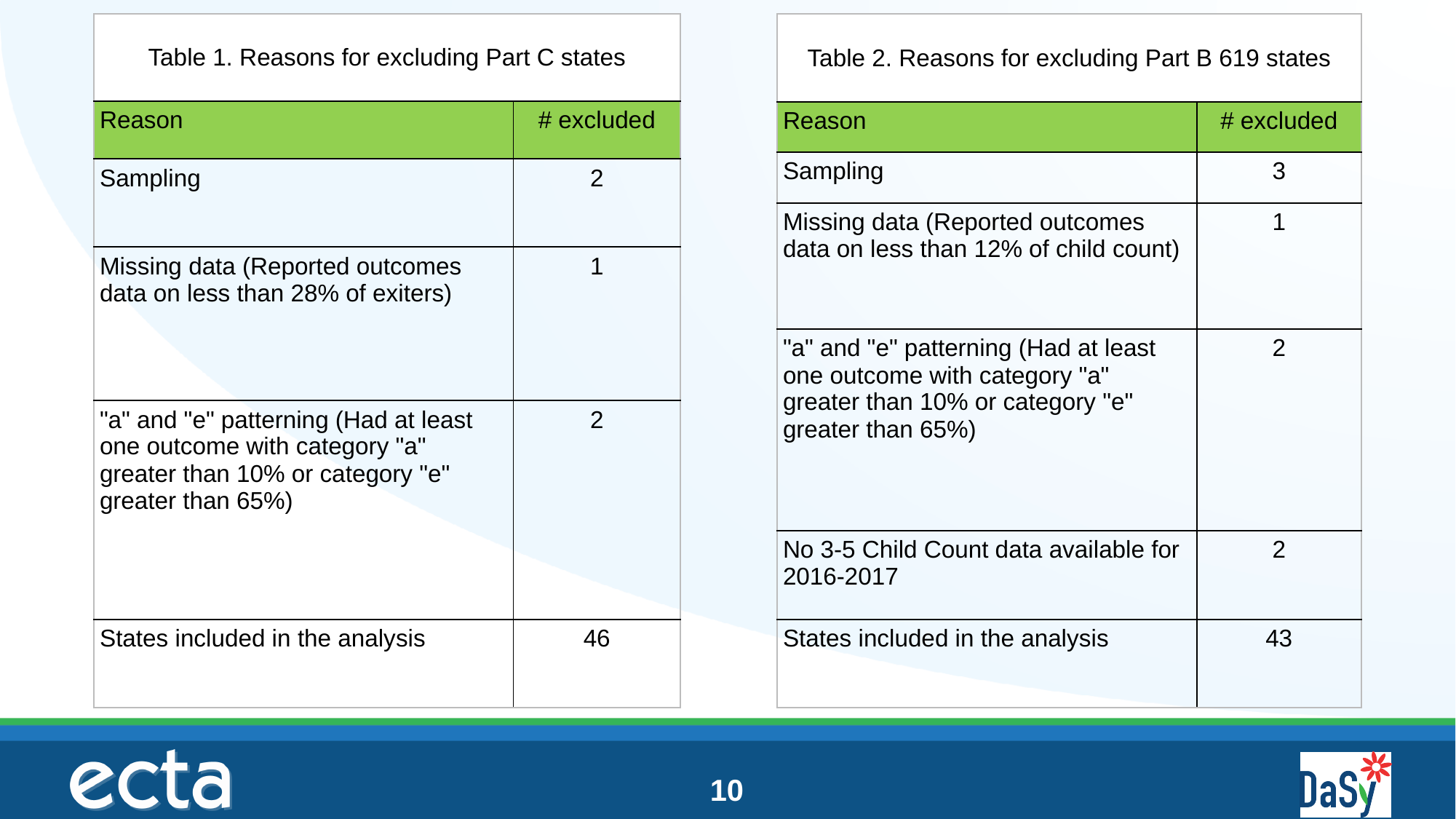

| Table 1. Reasons for excluding Part C states |  |
| --- | --- |
| Reason | # excluded |
| Sampling | 2 |
| Missing data (Reported outcomes data on less than 28% of exiters) | 1 |
| "a" and "e" patterning (Had at least one outcome with category "a" greater than 10% or category "e" greater than 65%) | 2 |
| States included in the analysis | 46 |
| Table 2. Reasons for excluding Part B 619 states |  |
| --- | --- |
| Reason | # excluded |
| Sampling | 3 |
| Missing data (Reported outcomes data on less than 12% of child count) | 1 |
| "a" and "e" patterning (Had at least one outcome with category "a" greater than 10% or category "e" greater than 65%) | 2 |
| No 3-5 Child Count data available for 2016-2017 | 2 |
| States included in the analysis | 43 |

10